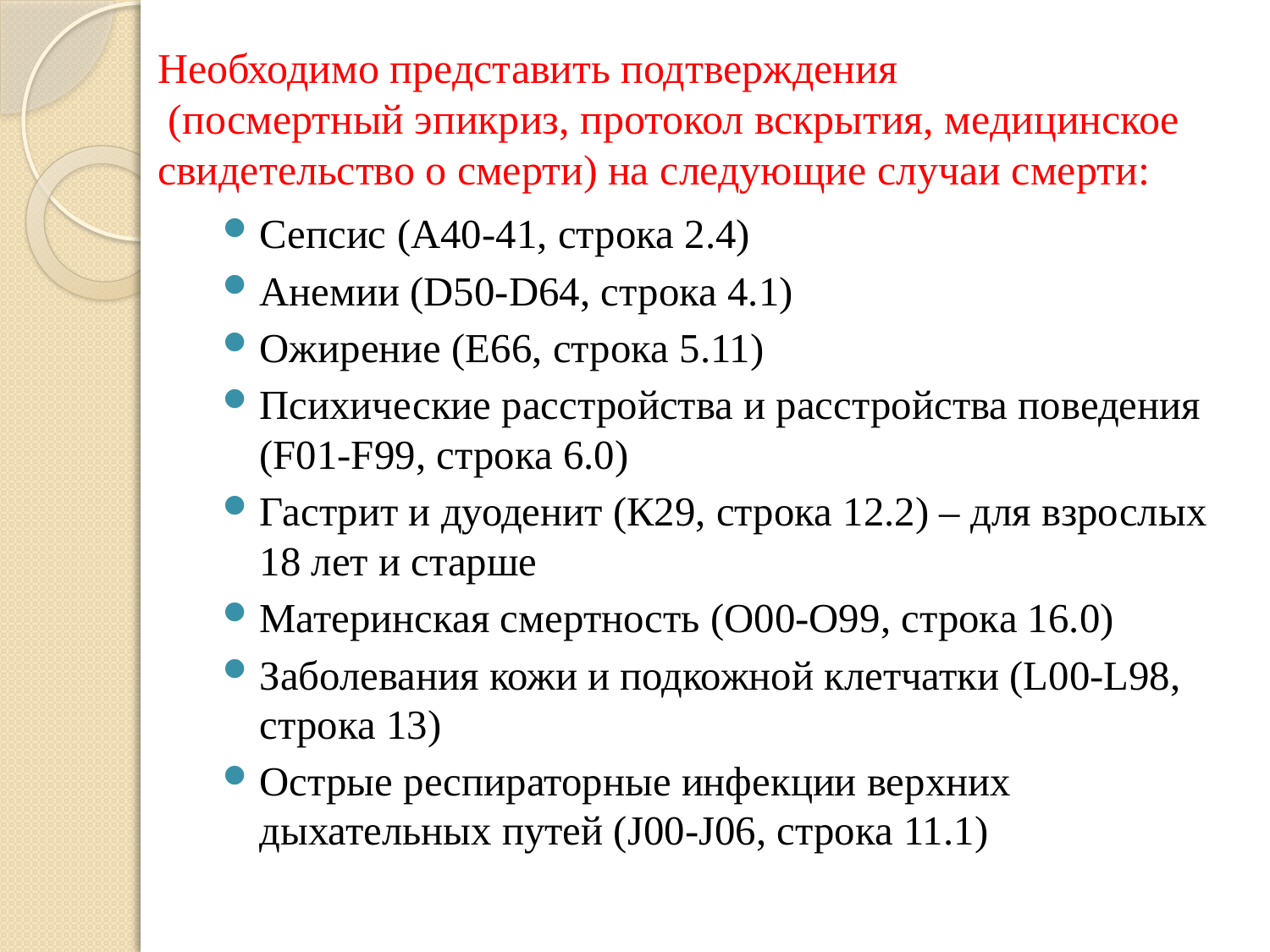

# Необходимо представить подтверждения (посмертный эпикриз, протокол вскрытия, медицинское свидетельство о смерти) на следующие случаи смерти:
Сепсис (А40-41, строка 2.4)
Анемии (D50-D64, строка 4.1)
Ожирение (Е66, строка 5.11)
Психические расстройства и расстройства поведения (F01-F99, строка 6.0)
Гастрит и дуоденит (К29, строка 12.2) – для взрослых 18 лет и старше
Материнская смертность (О00-О99, строка 16.0)
Заболевания кожи и подкожной клетчатки (L00-L98, строка 13)
Острые респираторные инфекции верхних дыхательных путей (J00-J06, строка 11.1)